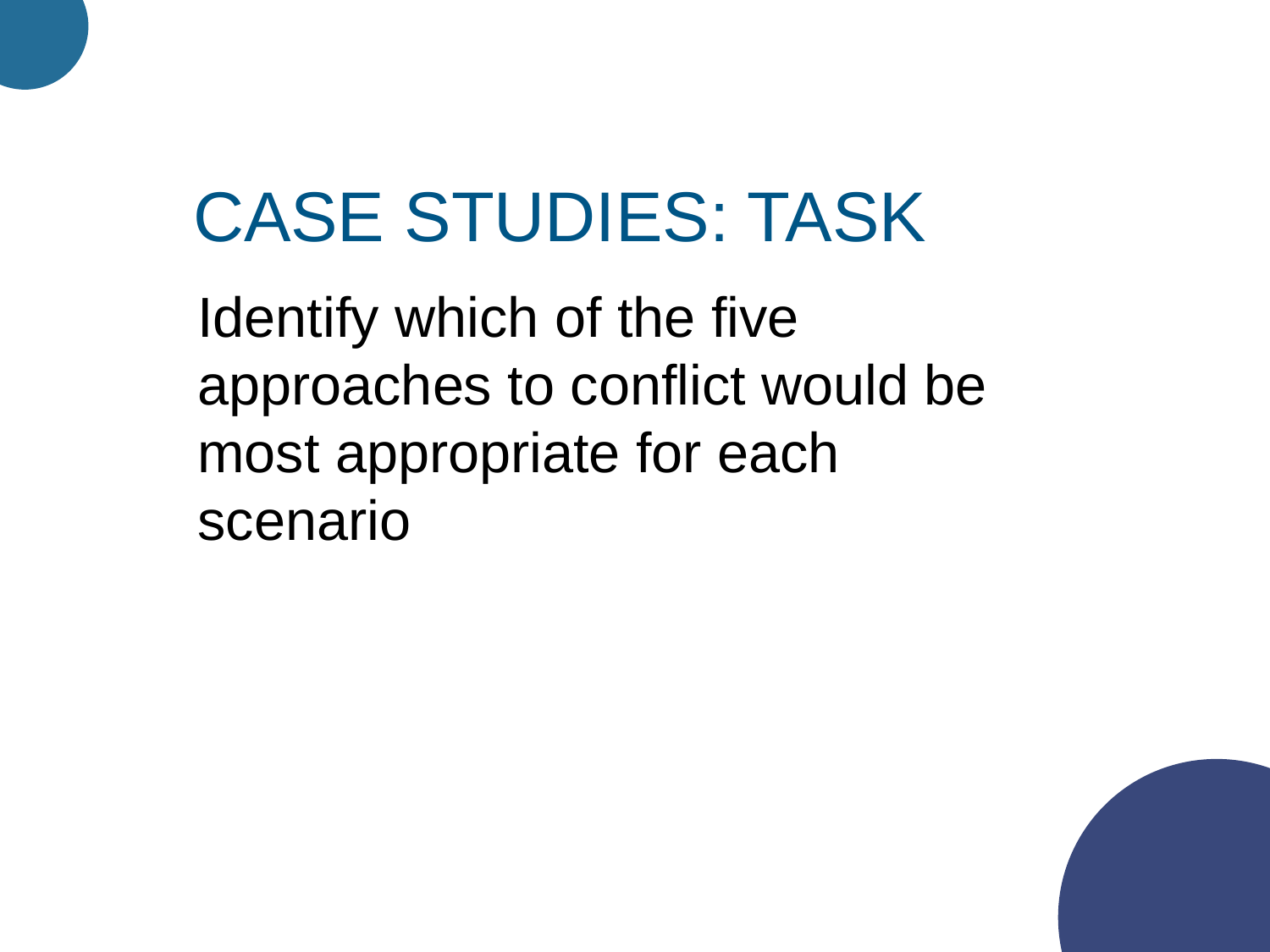

Case studies: task
Identify which of the five approaches to conflict would be most appropriate for each scenario